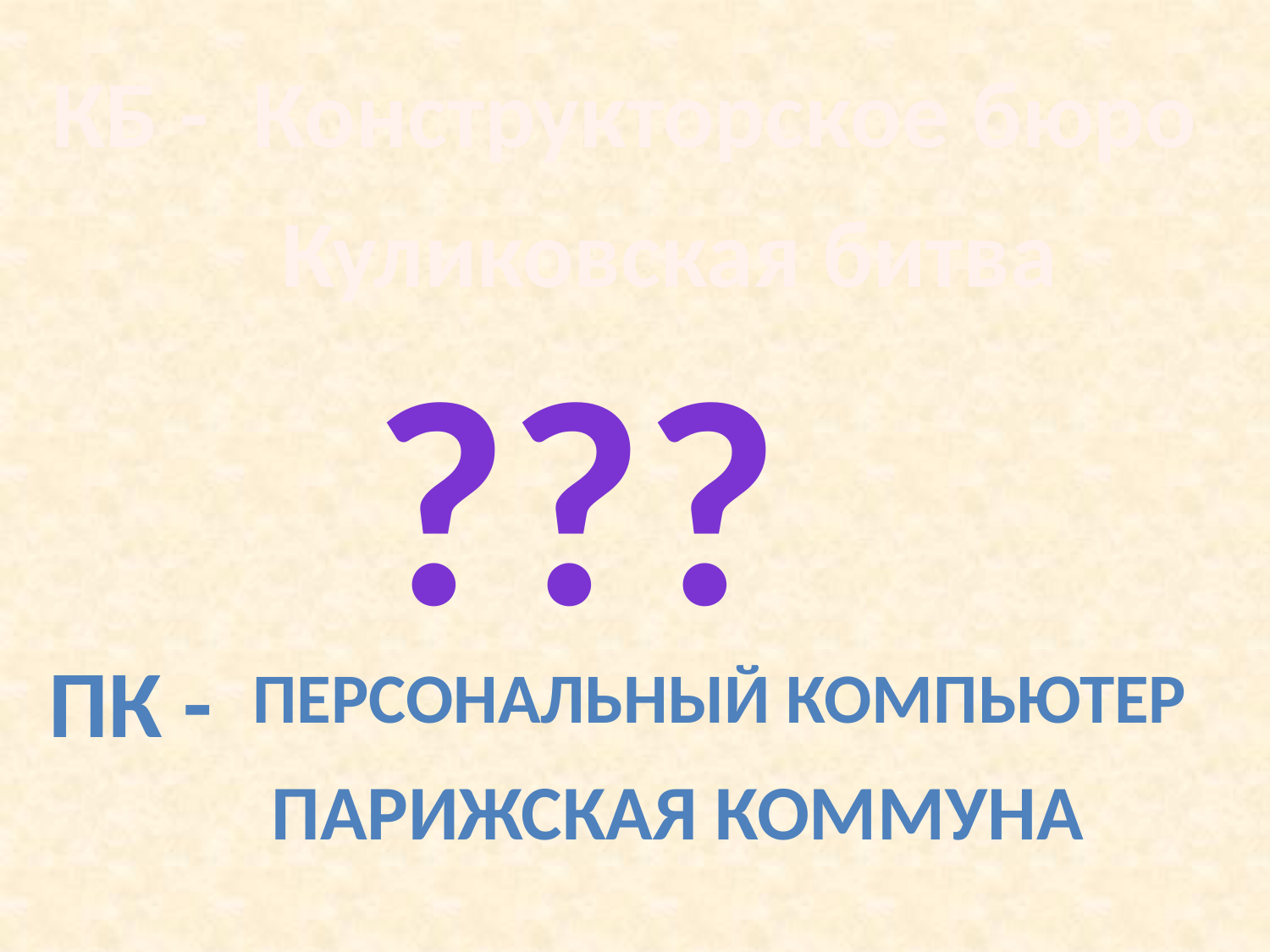

КБ -
Конструкторское бюро
Куликовская битва

???
ПК -
Персональный компьютер
Парижская коммуна